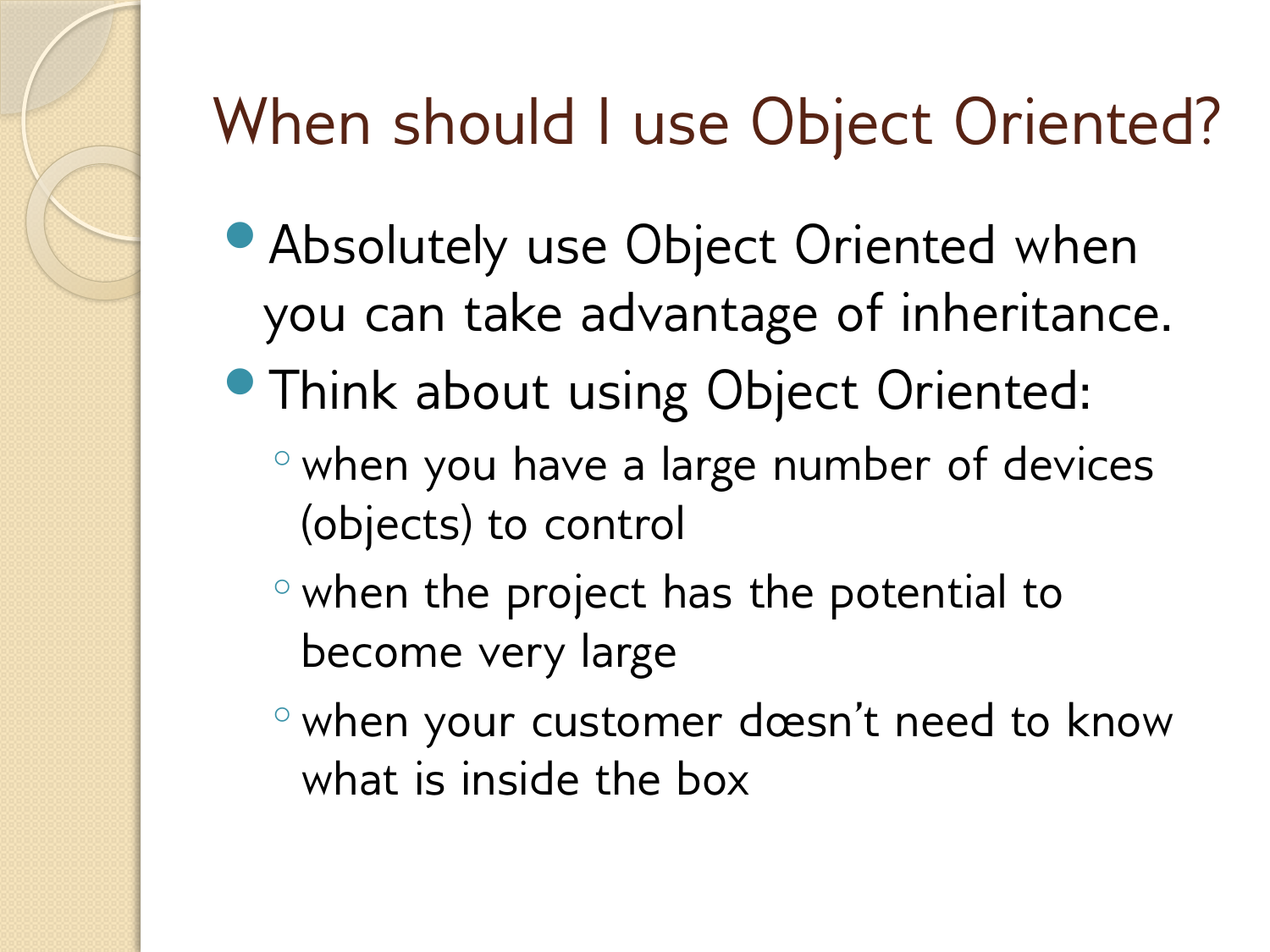

# When should I use Object Oriented?
Absolutely use Object Oriented when you can take advantage of inheritance.
Think about using Object Oriented:
when you have a large number of devices (objects) to control
when the project has the potential to become very large
when your customer doesn’t need to know what is inside the box